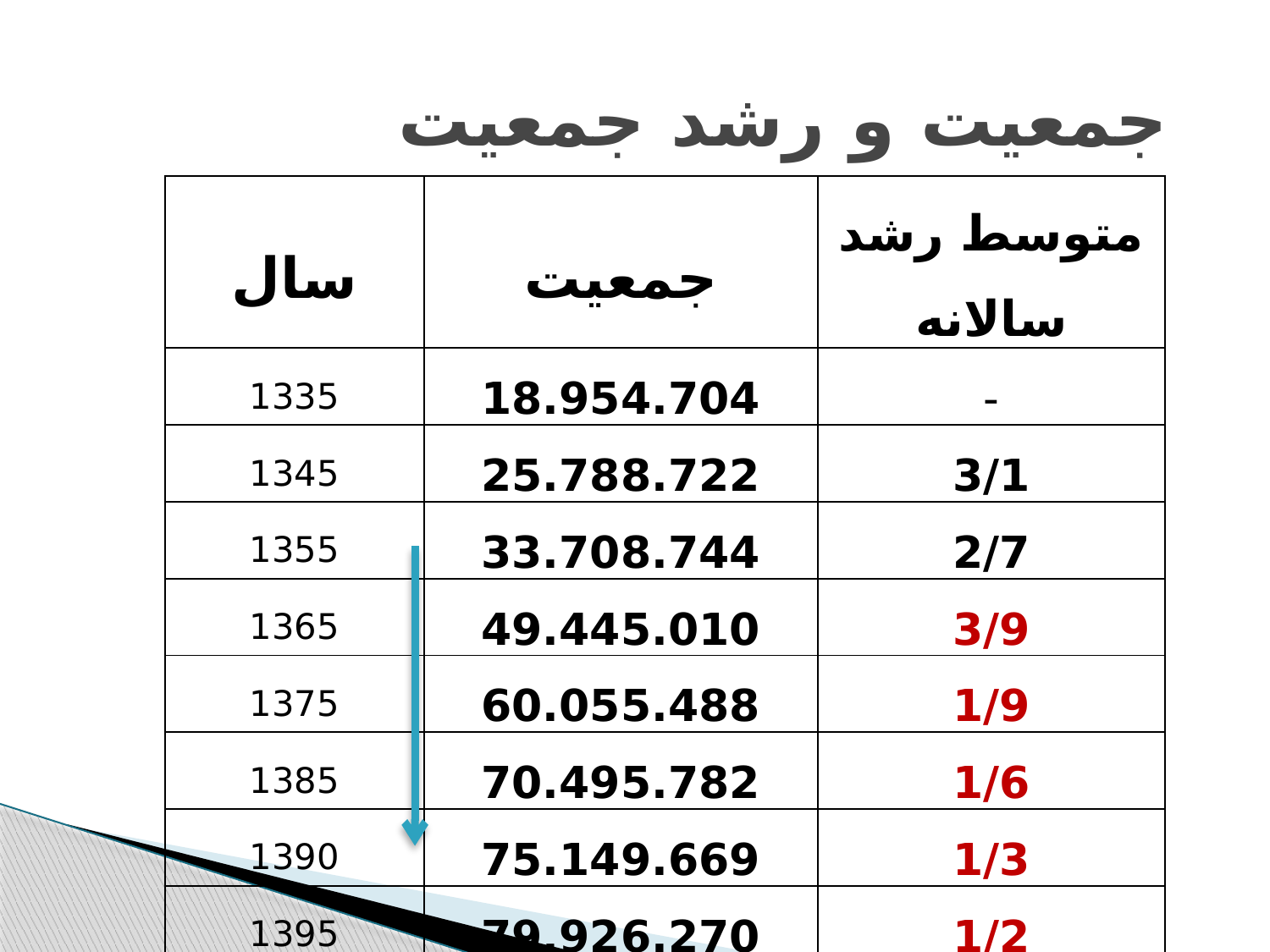

# جمعیت و رشد جمعیت
| سال | جمعيت | متوسط رشد سالانه |
| --- | --- | --- |
| 1335 | 18.954.704 | - |
| 1345 | 25.788.722 | 3/1 |
| 1355 | 33.708.744 | 2/7 |
| 1365 | 49.445.010 | 3/9 |
| 1375 | 60.055.488 | 1/9 |
| 1385 | 70.495.782 | 1/6 |
| 1390 | 75.149.669 | 1/3 |
| 1395 | 79.926.270 | 1/2 |